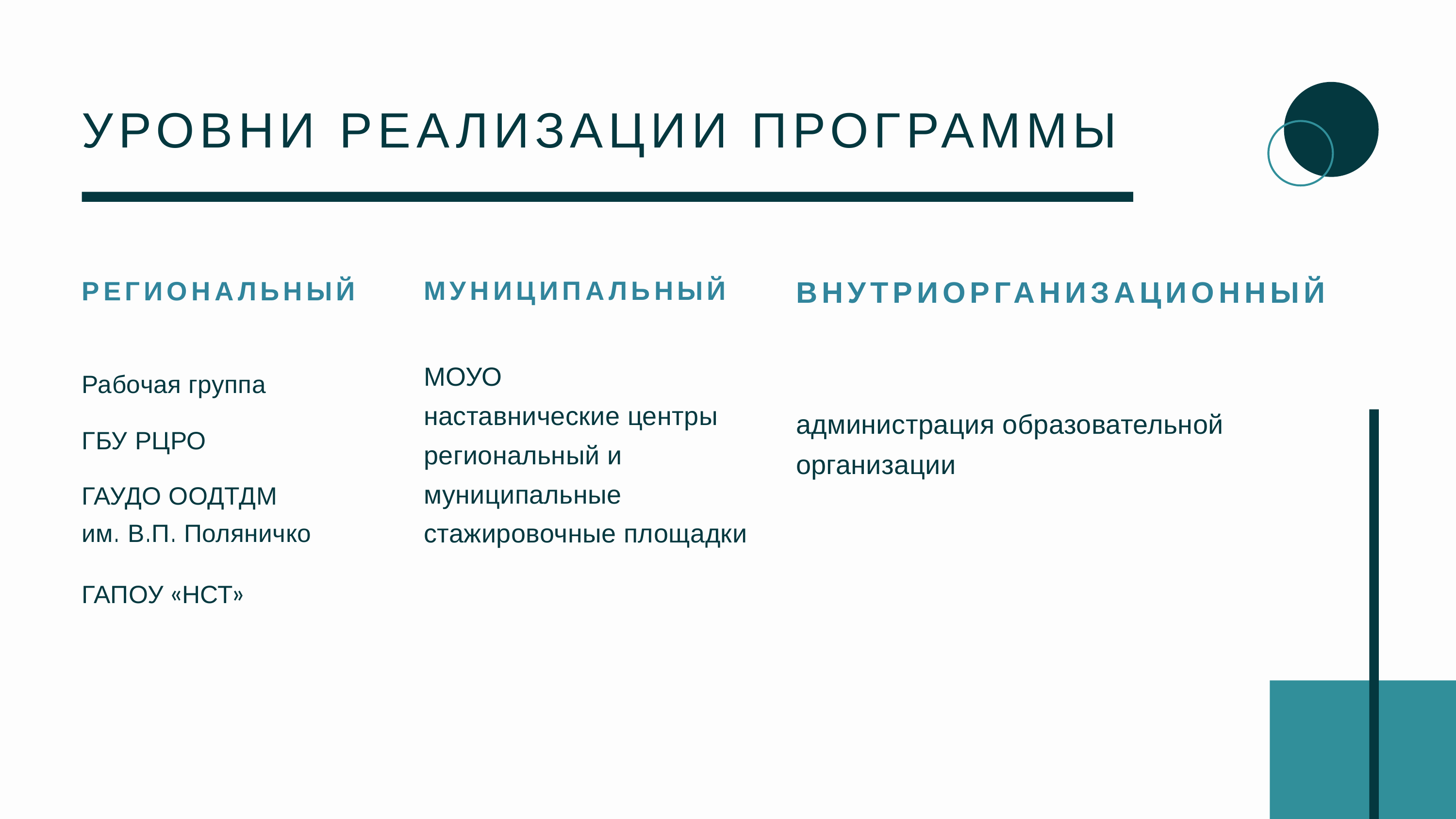

УРОВНИ РЕАЛИЗАЦИИ ПРОГРАММЫ

ВНУТРИОРГАНИЗАЦИОННЫЙ
администрация образовательной организации
РЕГИОНАЛЬНЫЙ
Рабочая группа

ГБУ РЦРО

ГАУДО ООДТДМ
им. В.П. Поляничко

ГАПОУ «НСТ»

МУНИЦИПАЛЬНЫЙ
МОУО
наставнические центры
региональный и муниципальные стажировочные площадки